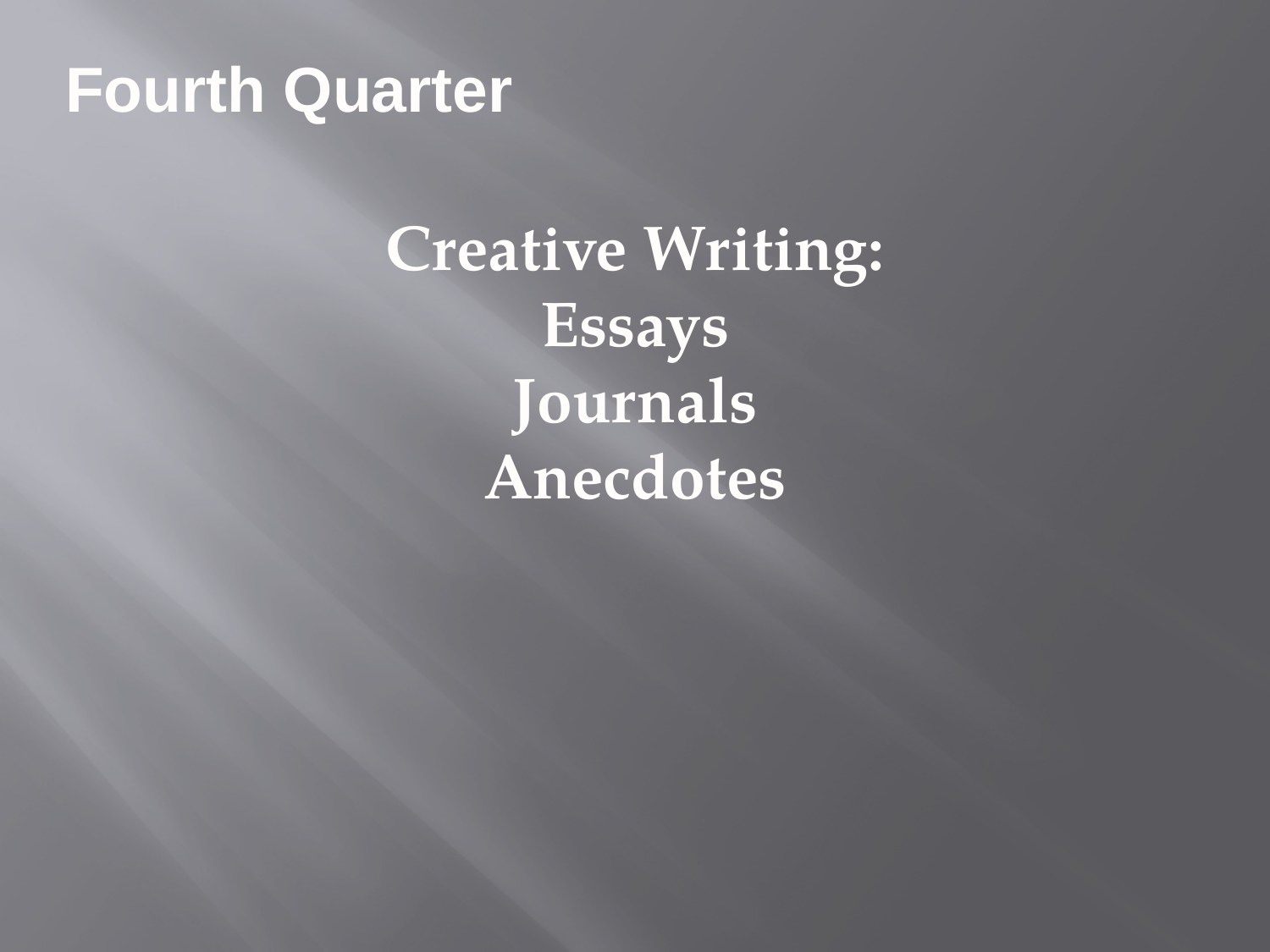

Fourth Quarter
Creative Writing:
Essays
Journals
Anecdotes